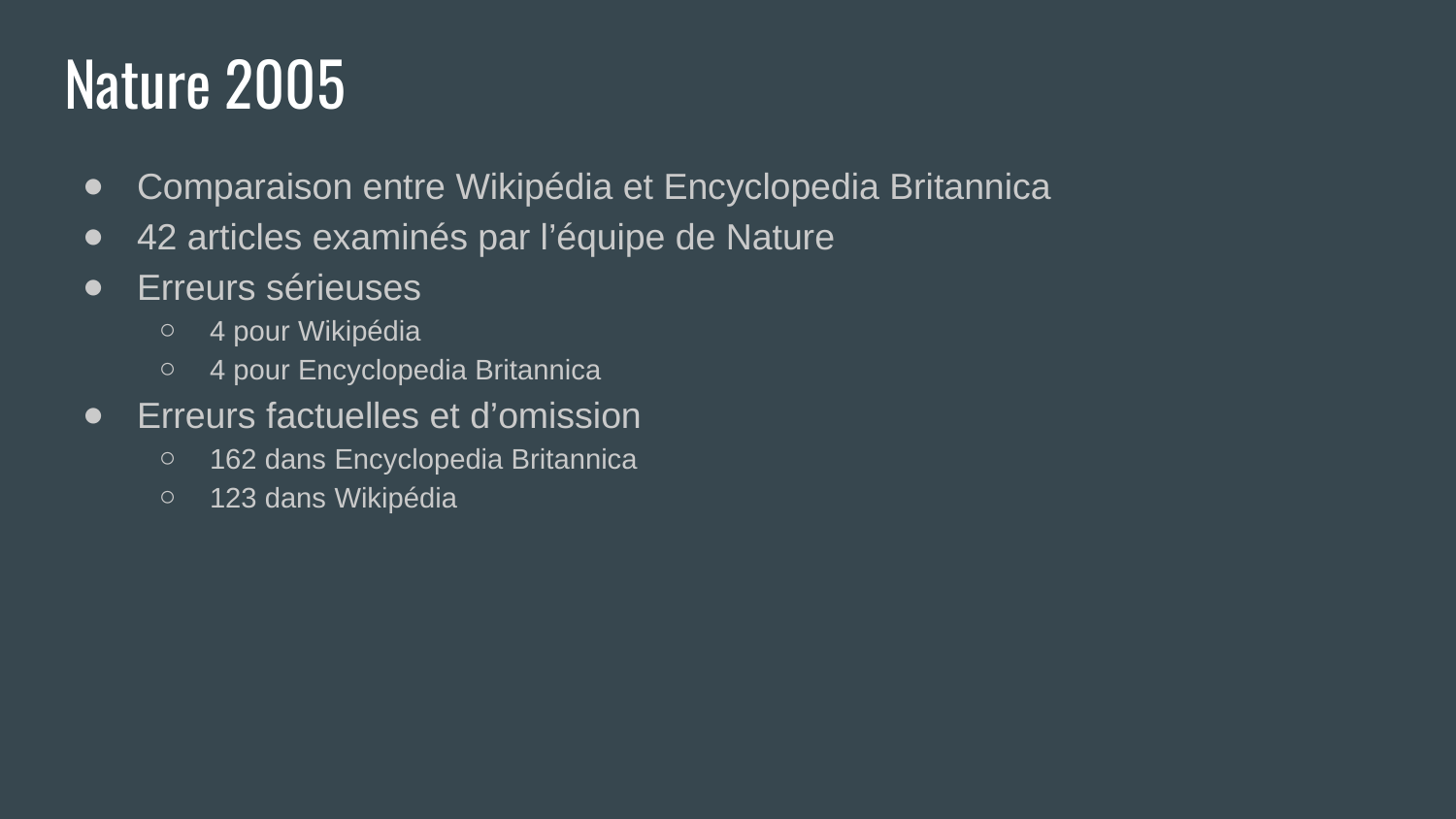

# Nature 2005
Comparaison entre Wikipédia et Encyclopedia Britannica
42 articles examinés par l’équipe de Nature
Erreurs sérieuses
4 pour Wikipédia
4 pour Encyclopedia Britannica
Erreurs factuelles et d’omission
162 dans Encyclopedia Britannica
123 dans Wikipédia